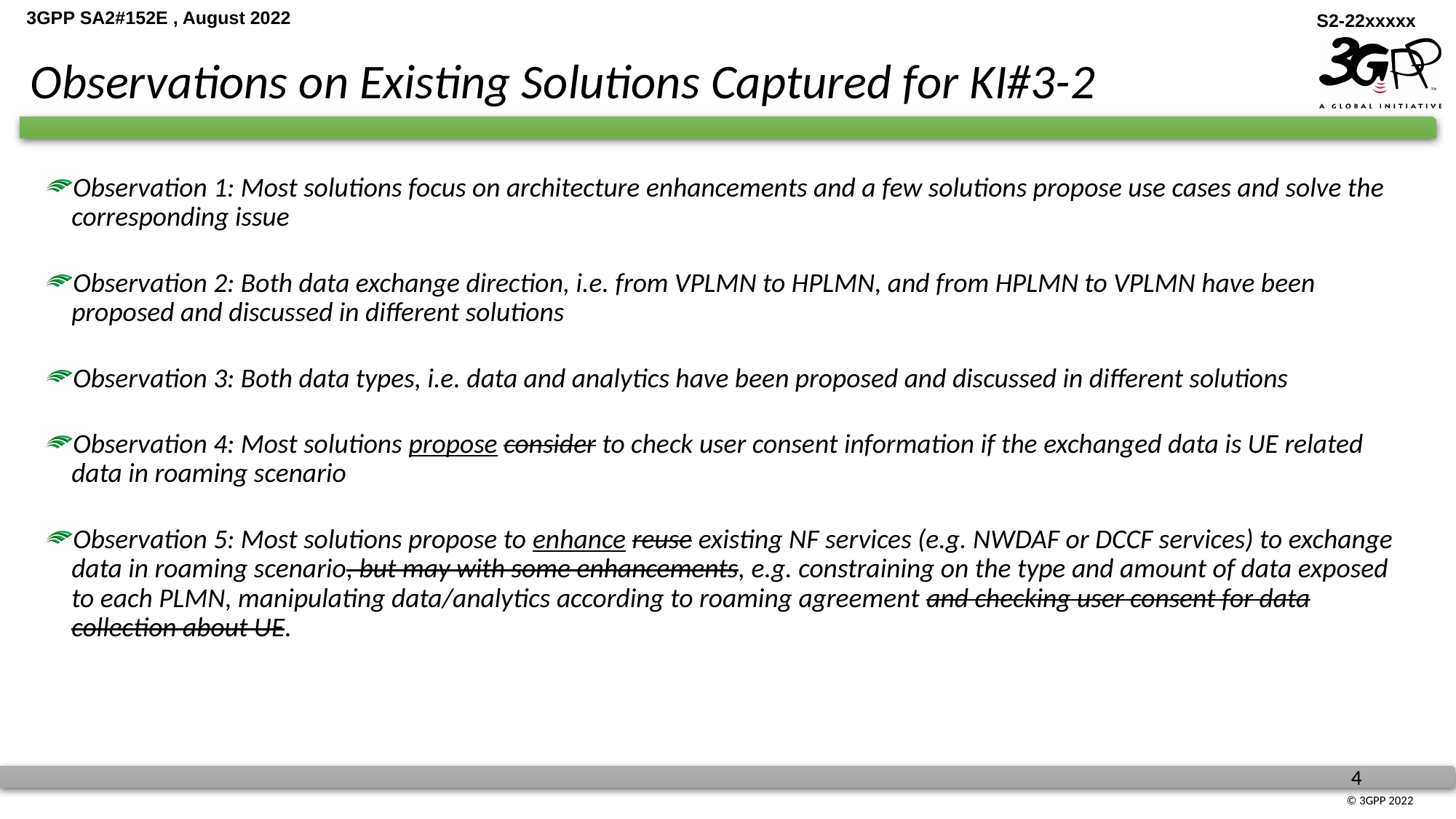

# Observations on Existing Solutions Captured for KI#3-2
Observation 1: Most solutions focus on architecture enhancements and a few solutions propose use cases and solve the corresponding issue
Observation 2: Both data exchange direction, i.e. from VPLMN to HPLMN, and from HPLMN to VPLMN have been proposed and discussed in different solutions
Observation 3: Both data types, i.e. data and analytics have been proposed and discussed in different solutions
Observation 4: Most solutions propose consider to check user consent information if the exchanged data is UE related data in roaming scenario
Observation 5: Most solutions propose to enhance reuse existing NF services (e.g. NWDAF or DCCF services) to exchange data in roaming scenario, but may with some enhancements, e.g. constraining on the type and amount of data exposed to each PLMN, manipulating data/analytics according to roaming agreement and checking user consent for data collection about UE.